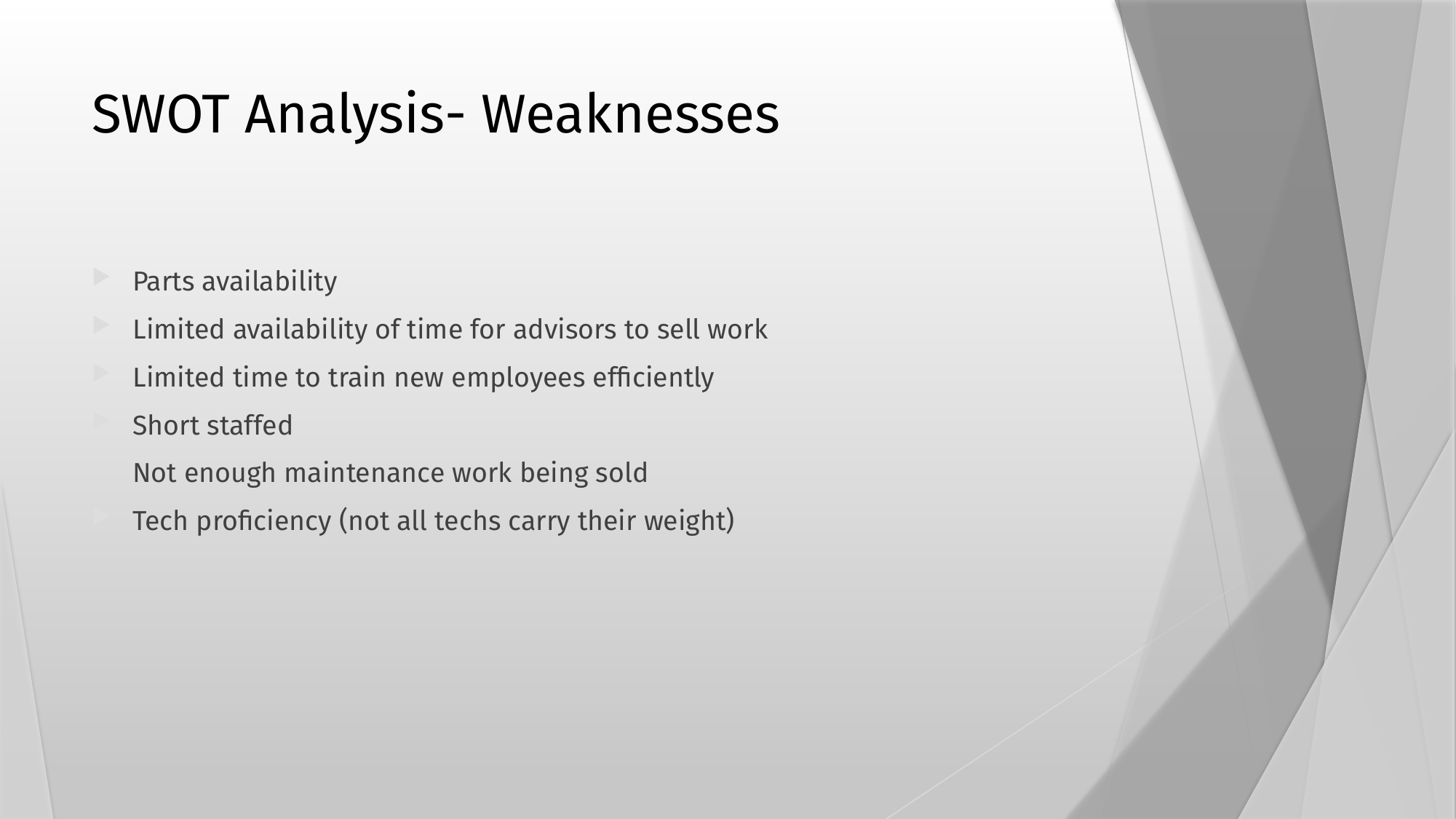

# SWOT Analysis- Weaknesses
Parts availability
Limited availability of time for advisors to sell work
Limited time to train new employees efficiently
Short staffed
Not enough maintenance work being sold
Tech proficiency (not all techs carry their weight)